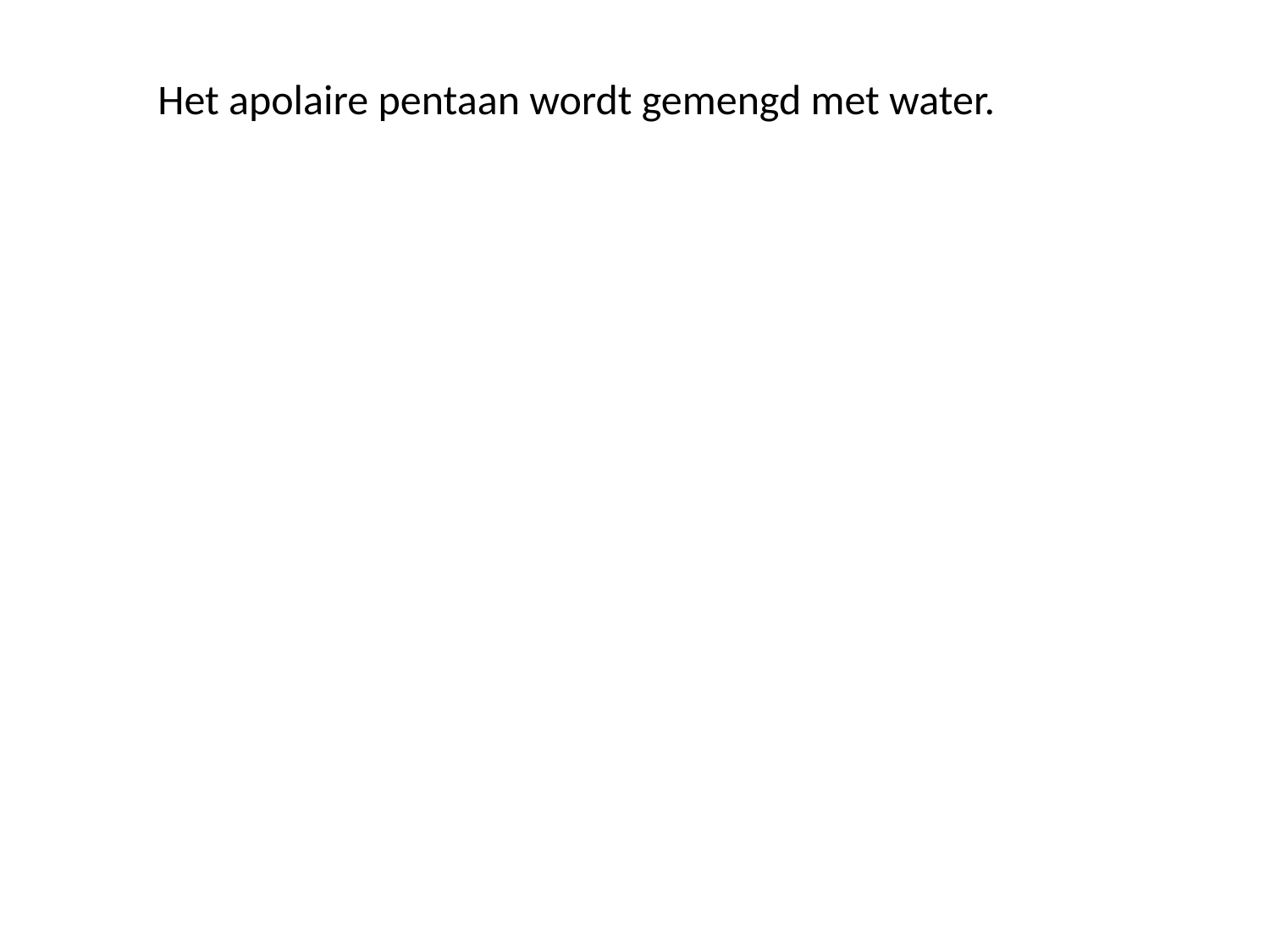

Het apolaire pentaan wordt gemengd met water.